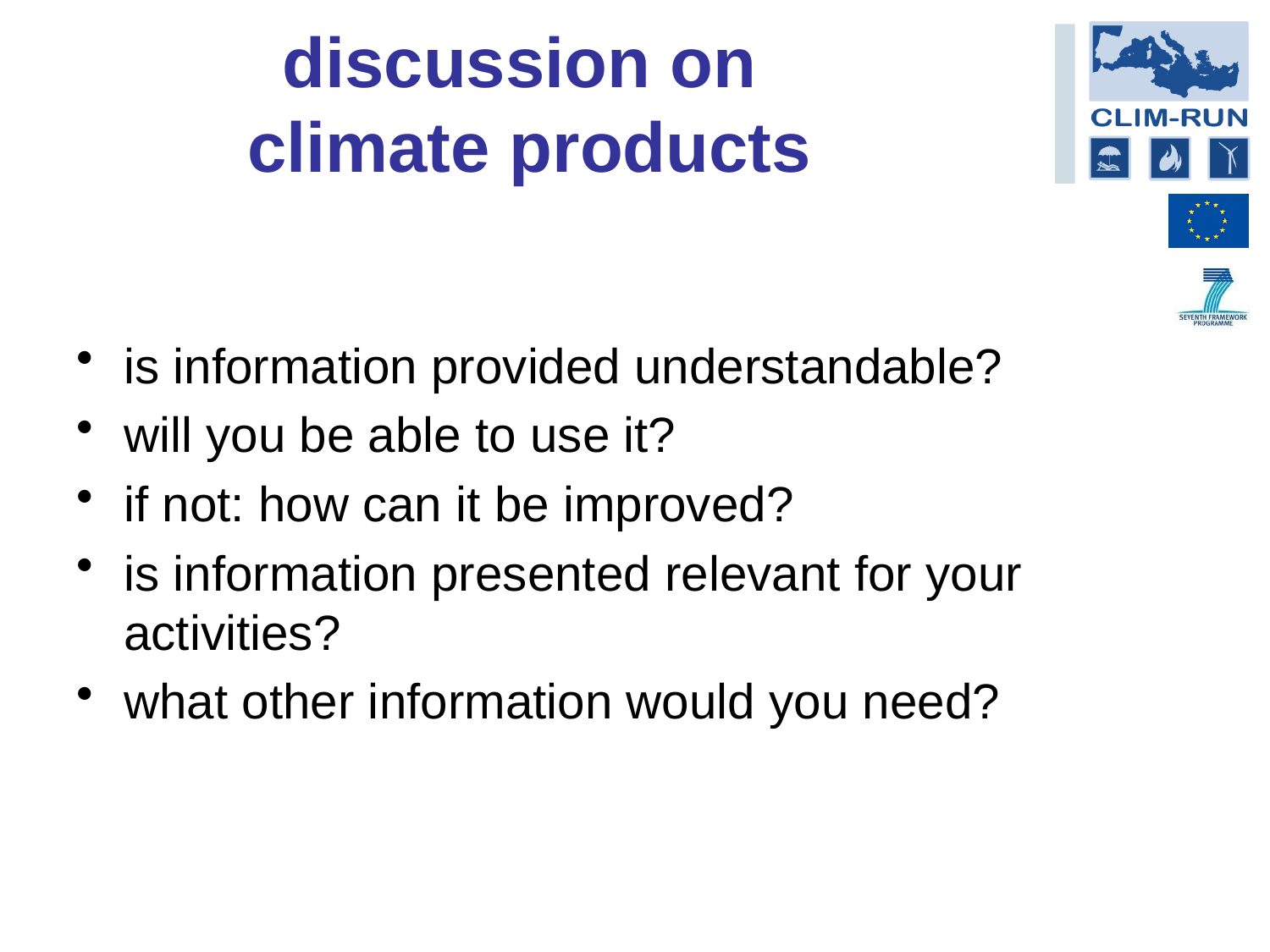

discussion on
climate products
is information provided understandable?
will you be able to use it?
if not: how can it be improved?
is information presented relevant for your activities?
what other information would you need?